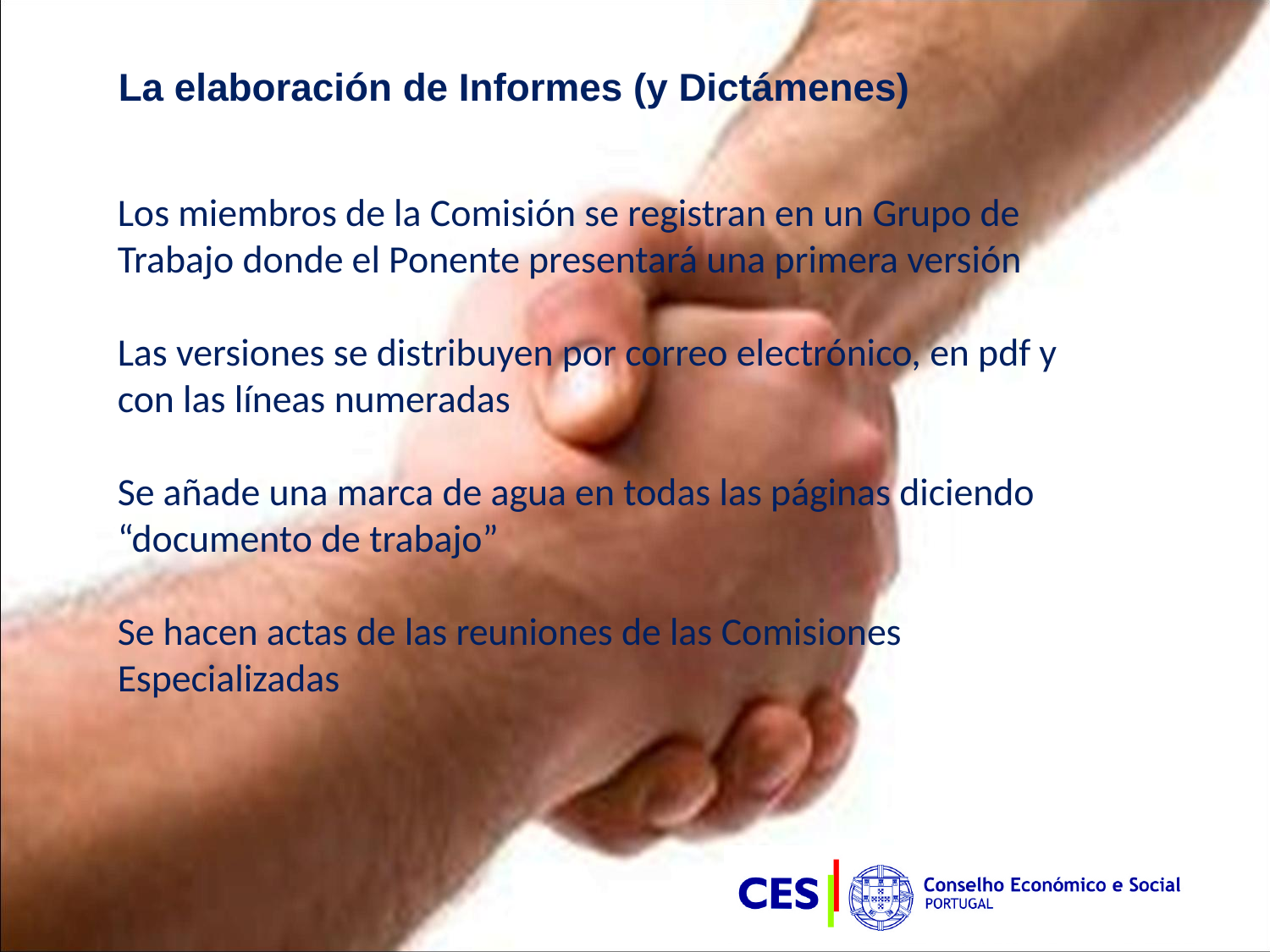

La elaboración de Informes (y Dictámenes)
Los miembros de la Comisión se registran en un Grupo de Trabajo donde el Ponente presentará una primera versión

Las versiones se distribuyen por correo electrónico, en pdf y con las líneas numeradas

Se añade una marca de agua en todas las páginas diciendo “documento de trabajo”

Se hacen actas de las reuniones de las Comisiones Especializadas